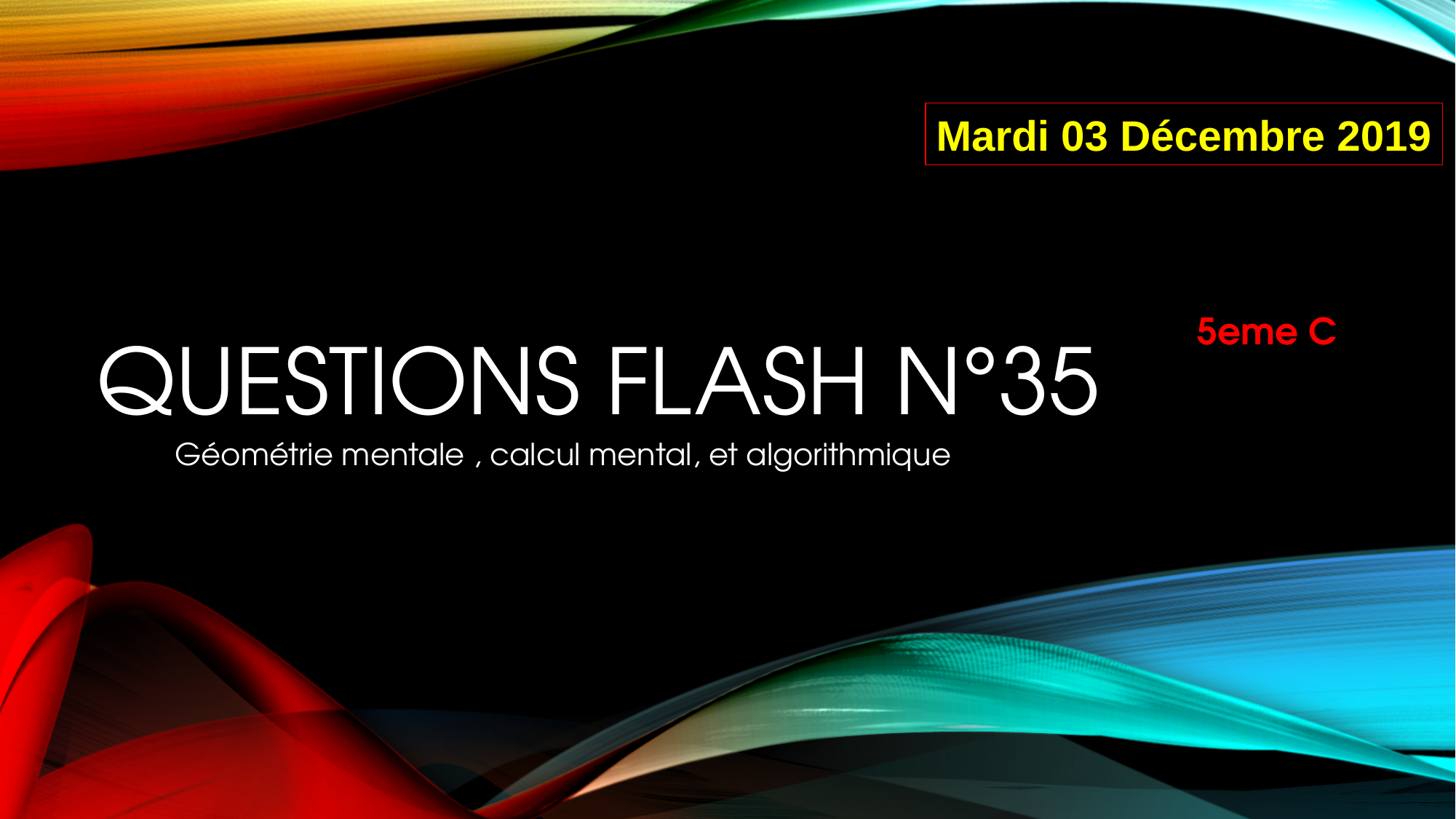

Mardi 03 Décembre 2019
# Questions FLASH n°35
5eme C
Géométrie mentale , calcul mental, et algorithmique